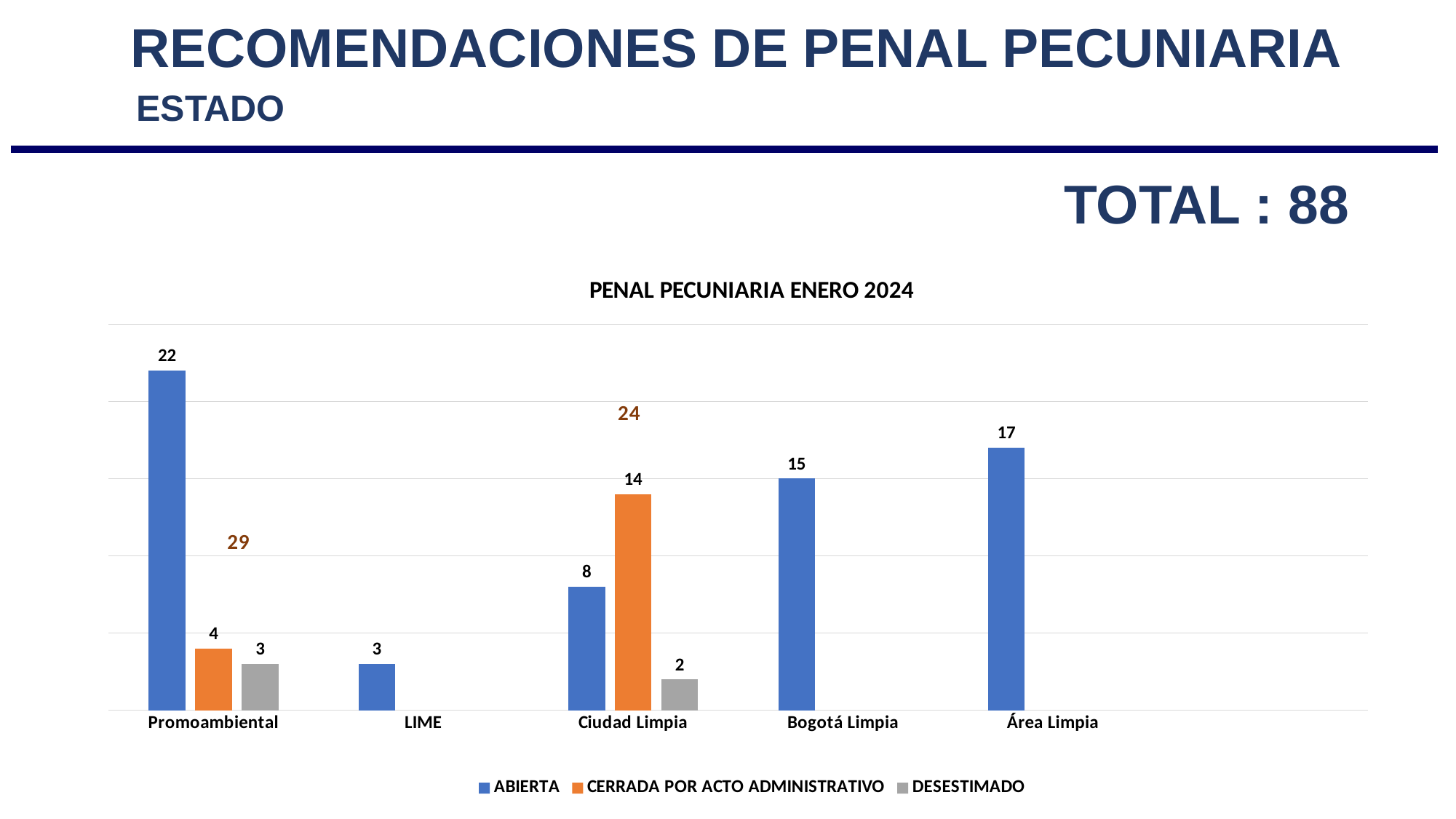

Recomendaciones de penal pecuniaria

ESTADO
Total : 88

### Chart: PENAL PECUNIARIA ENERO 2024

| Category | ABIERTA | CERRADA POR ACTO ADMINISTRATIVO | DESESTIMADO |
|---|---|---|---|
| Promoambiental | 22.0 | 4.0 | 3.0 |
| LIME | 3.0 | None | None |
| Ciudad Limpia | 8.0 | 14.0 | 2.0 |
| Bogotá Limpia | 15.0 | None | None |
| Área Limpia | 17.0 | None | None |